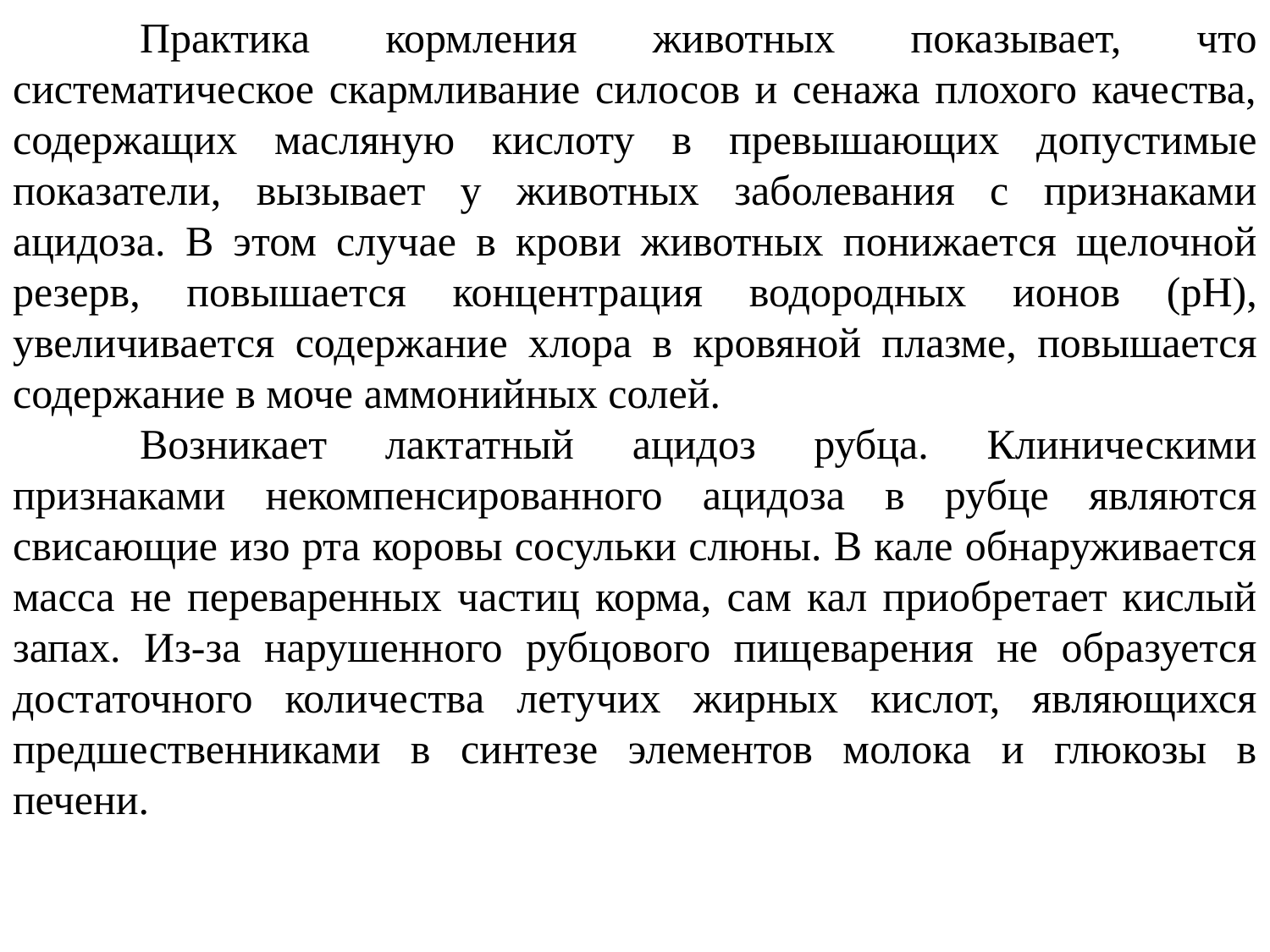

Практика кормления животных показывает, что систематическое скармливание силосов и сенажа плохого качества, содержащих масляную кислоту в превышающих допустимые показатели, вызывает у животных заболевания с признаками ацидоза. В этом случае в крови животных понижается щелочной резерв, повышается концентрация водородных ионов (рН), увеличивается содержание хлора в кровяной плазме, повышается содержание в моче аммонийных солей.
	Возникает лактатный ацидоз рубца. Клиническими признаками некомпенсированного ацидоза в рубце являются свисающие изо рта коровы сосульки слюны. В кале обнаруживается масса не переваренных частиц корма, сам кал приобретает кислый запах. Из-за нарушенного рубцового пищеварения не образуется достаточного количества летучих жирных кислот, являющихся предшественниками в синтезе элементов молока и глюкозы в печени.